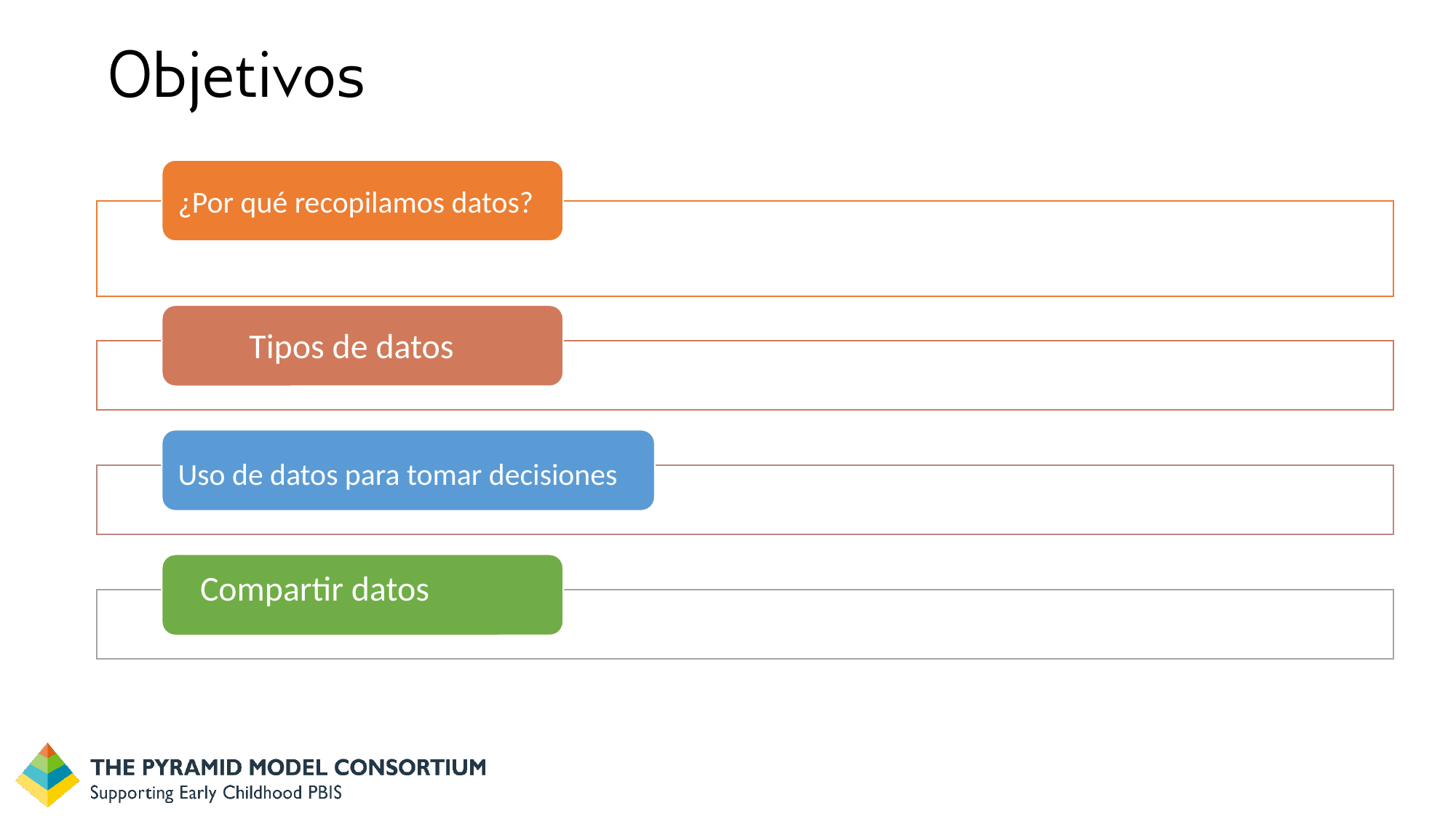

# Objetivos
¿Por qué recopilamos datos?

Tipos de datos

Uso de datos para tomar decisiones

Compartir datos